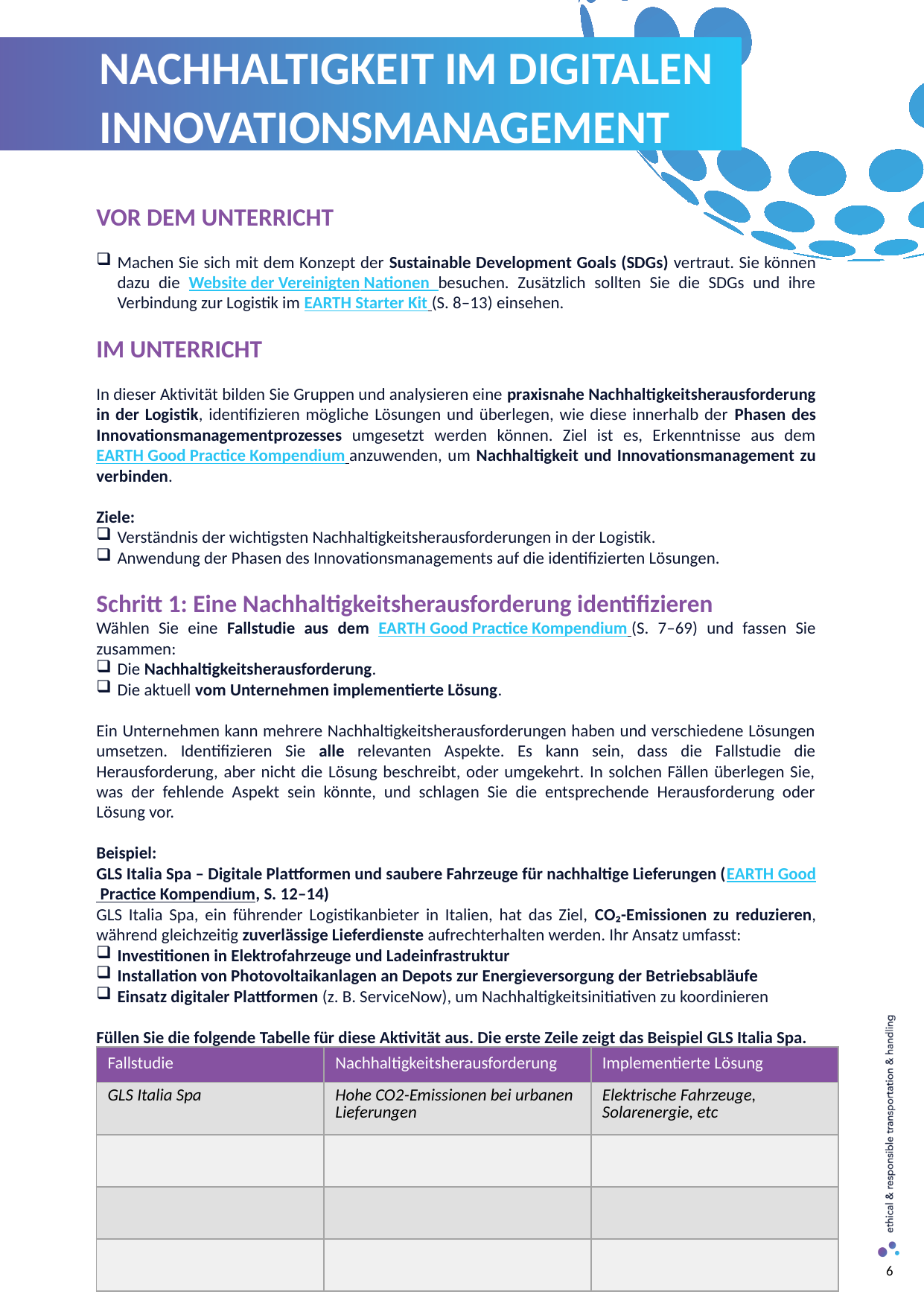

NACHHALTIGKEIT IM DIGITALEN INNOVATIONSMANAGEMENT
VOR DEM UNTERRICHT

Machen Sie sich mit dem Konzept der Sustainable Development Goals (SDGs) vertraut. Sie können dazu die Website der Vereinigten Nationen besuchen. Zusätzlich sollten Sie die SDGs und ihre Verbindung zur Logistik im EARTH Starter Kit (S. 8–13) einsehen.​

IM UNTERRICHT

In dieser Aktivität bilden Sie Gruppen und analysieren eine praxisnahe Nachhaltigkeitsherausforderung in der Logistik, identifizieren mögliche Lösungen und überlegen, wie diese innerhalb der Phasen des Innovationsmanagementprozesses umgesetzt werden können. Ziel ist es, Erkenntnisse aus dem EARTH Good Practice Kompendium anzuwenden, um Nachhaltigkeit und Innovationsmanagement zu verbinden.

Ziele:
Verständnis der wichtigsten Nachhaltigkeitsherausforderungen in der Logistik.
Anwendung der Phasen des Innovationsmanagements auf die identifizierten Lösungen.

Schritt 1: Eine Nachhaltigkeitsherausforderung identifizieren
Wählen Sie eine Fallstudie aus dem EARTH Good Practice Kompendium (S. 7–69) und fassen Sie zusammen:
Die Nachhaltigkeitsherausforderung.
Die aktuell vom Unternehmen implementierte Lösung.

Ein Unternehmen kann mehrere Nachhaltigkeitsherausforderungen haben und verschiedene Lösungen umsetzen. Identifizieren Sie alle relevanten Aspekte. Es kann sein, dass die Fallstudie die Herausforderung, aber nicht die Lösung beschreibt, oder umgekehrt. In solchen Fällen überlegen Sie, was der fehlende Aspekt sein könnte, und schlagen Sie die entsprechende Herausforderung oder Lösung vor.

Beispiel:
GLS Italia Spa – Digitale Plattformen und saubere Fahrzeuge für nachhaltige Lieferungen (EARTH Good Practice Kompendium, S. 12–14)
GLS Italia Spa, ein führender Logistikanbieter in Italien, hat das Ziel, CO₂-Emissionen zu reduzieren, während gleichzeitig zuverlässige Lieferdienste aufrechterhalten werden. Ihr Ansatz umfasst:
Investitionen in Elektrofahrzeuge und Ladeinfrastruktur
Installation von Photovoltaikanlagen an Depots zur Energieversorgung der Betriebsabläufe
Einsatz digitaler Plattformen (z. B. ServiceNow), um Nachhaltigkeitsinitiativen zu koordinieren

Füllen Sie die folgende Tabelle für diese Aktivität aus. Die erste Zeile zeigt das Beispiel GLS Italia Spa.

| Fallstudie | Nachhaltigkeitsherausforderung | Implementierte Lösung |
| --- | --- | --- |
| GLS Italia Spa | Hohe CO2-Emissionen bei urbanen Lieferungen | Elektrische Fahrzeuge, Solarenergie, etc |
|  |  |  |
|  |  |  |
|  |  |  |
6